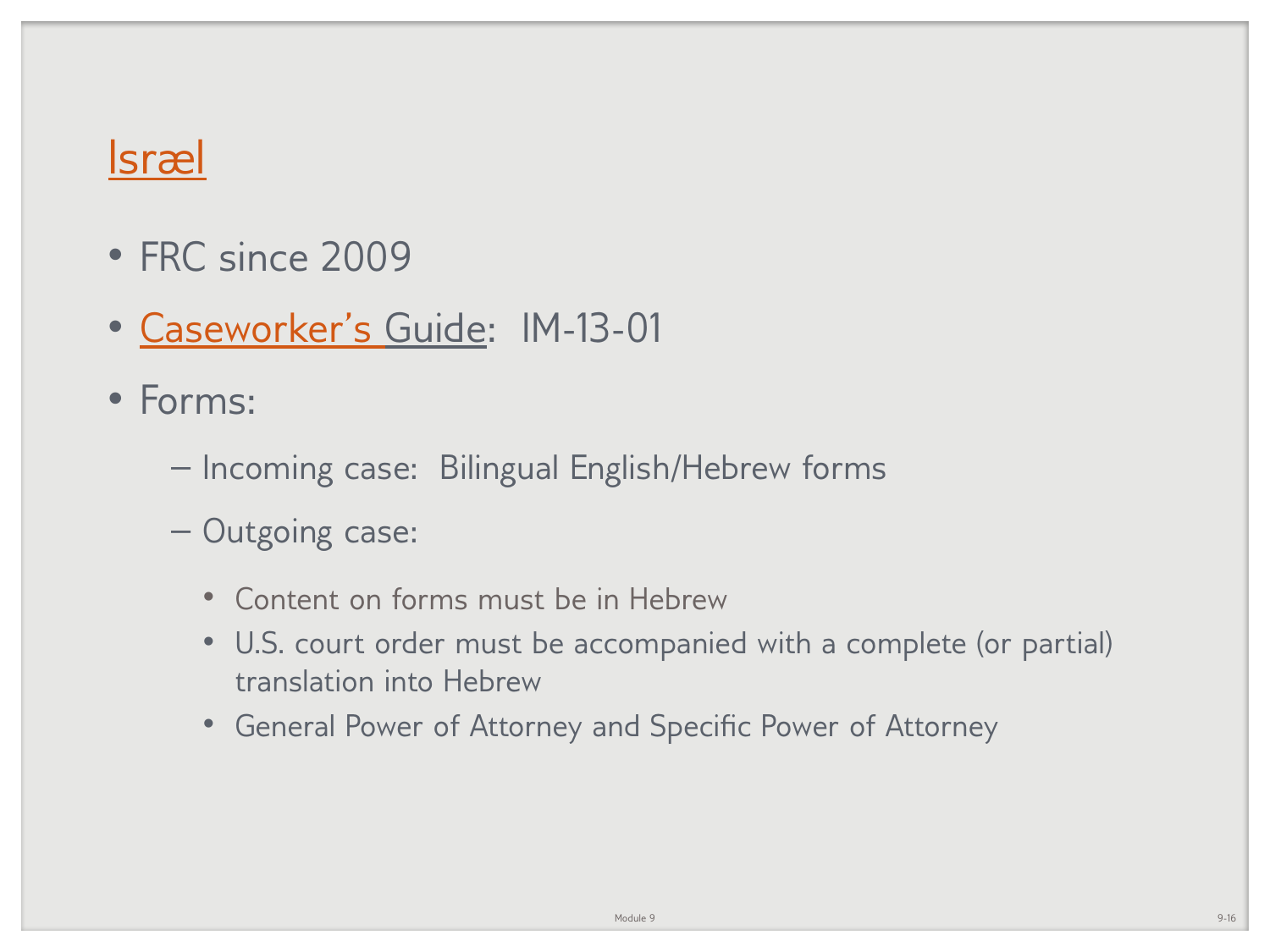

# Israel
FRC since 2009
Caseworker’s Guide:  IM-13-01
Forms:
Incoming case:  Bilingual English/Hebrew forms
Outgoing case:
Content on forms must be in Hebrew
U.S. court order must be accompanied with a complete (or partial) translation into Hebrew
General Power of Attorney and Specific Power of Attorney

Module 9
9-16